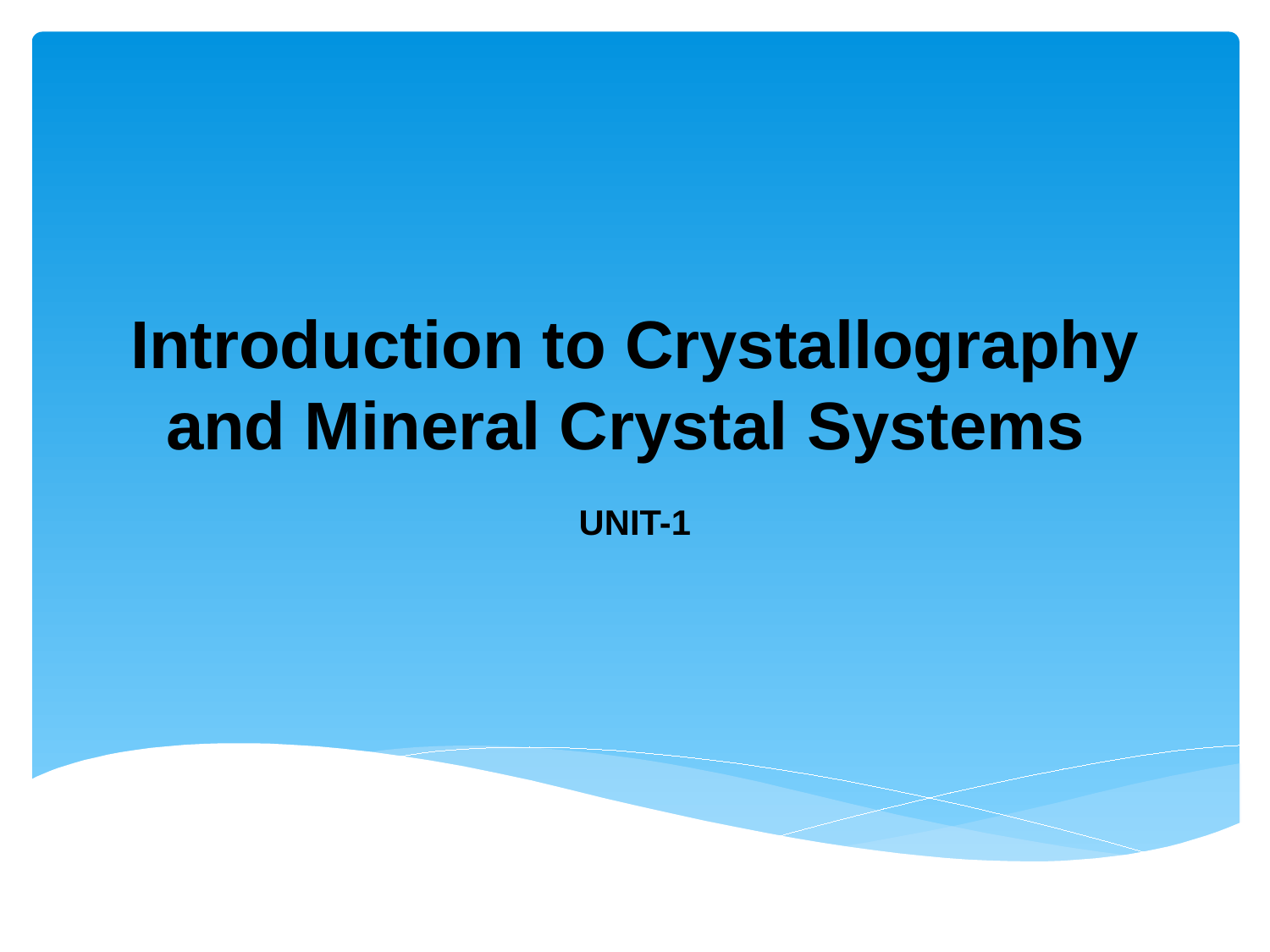

# Introduction to Crystallography and Mineral Crystal Systems
UNIT-1